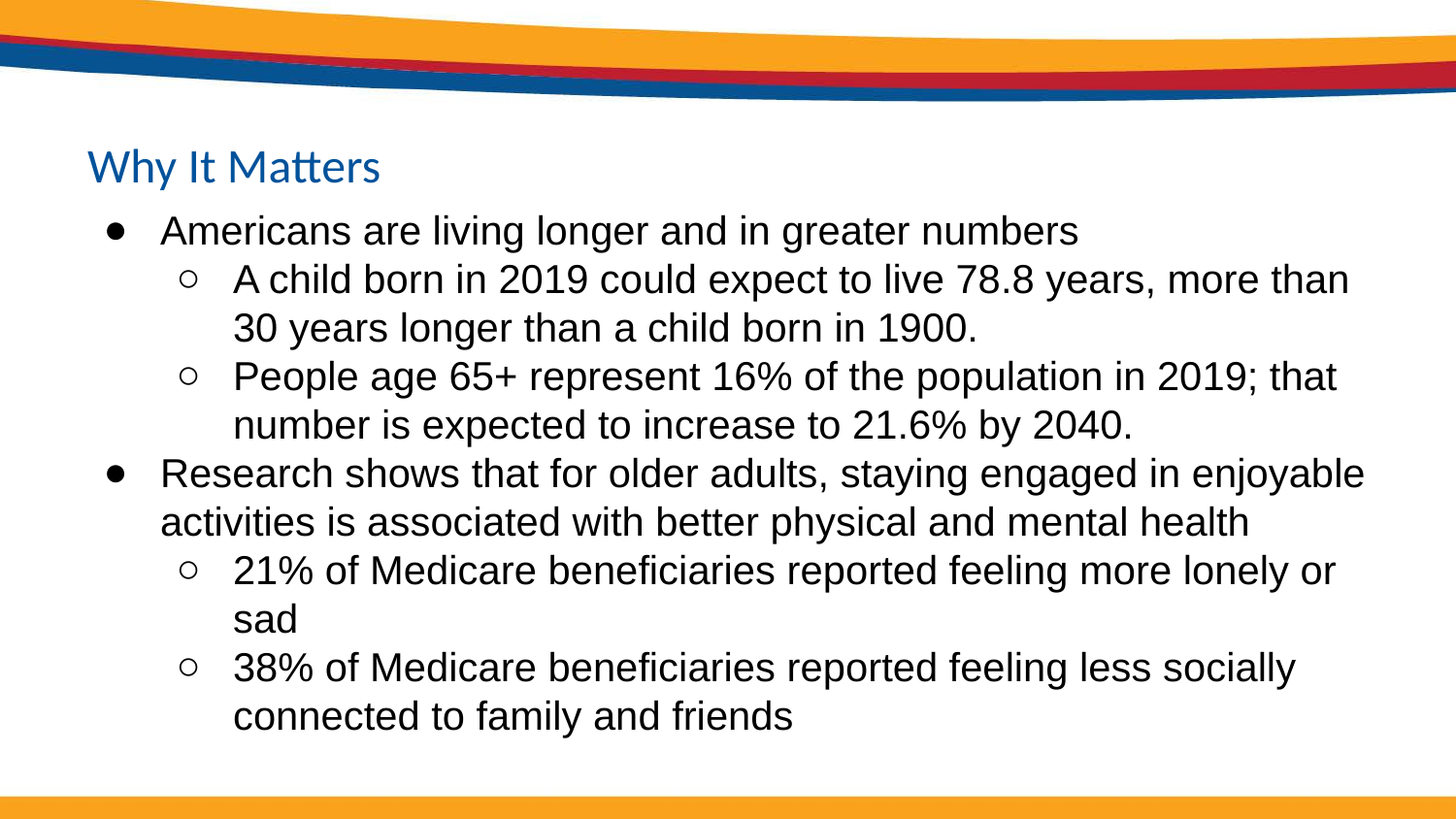

# Why It Matters
Americans are living longer and in greater numbers
A child born in 2019 could expect to live 78.8 years, more than 30 years longer than a child born in 1900.
People age 65+ represent 16% of the population in 2019; that number is expected to increase to 21.6% by 2040.
Research shows that for older adults, staying engaged in enjoyable activities is associated with better physical and mental health
21% of Medicare beneficiaries reported feeling more lonely or sad
38% of Medicare beneficiaries reported feeling less socially connected to family and friends